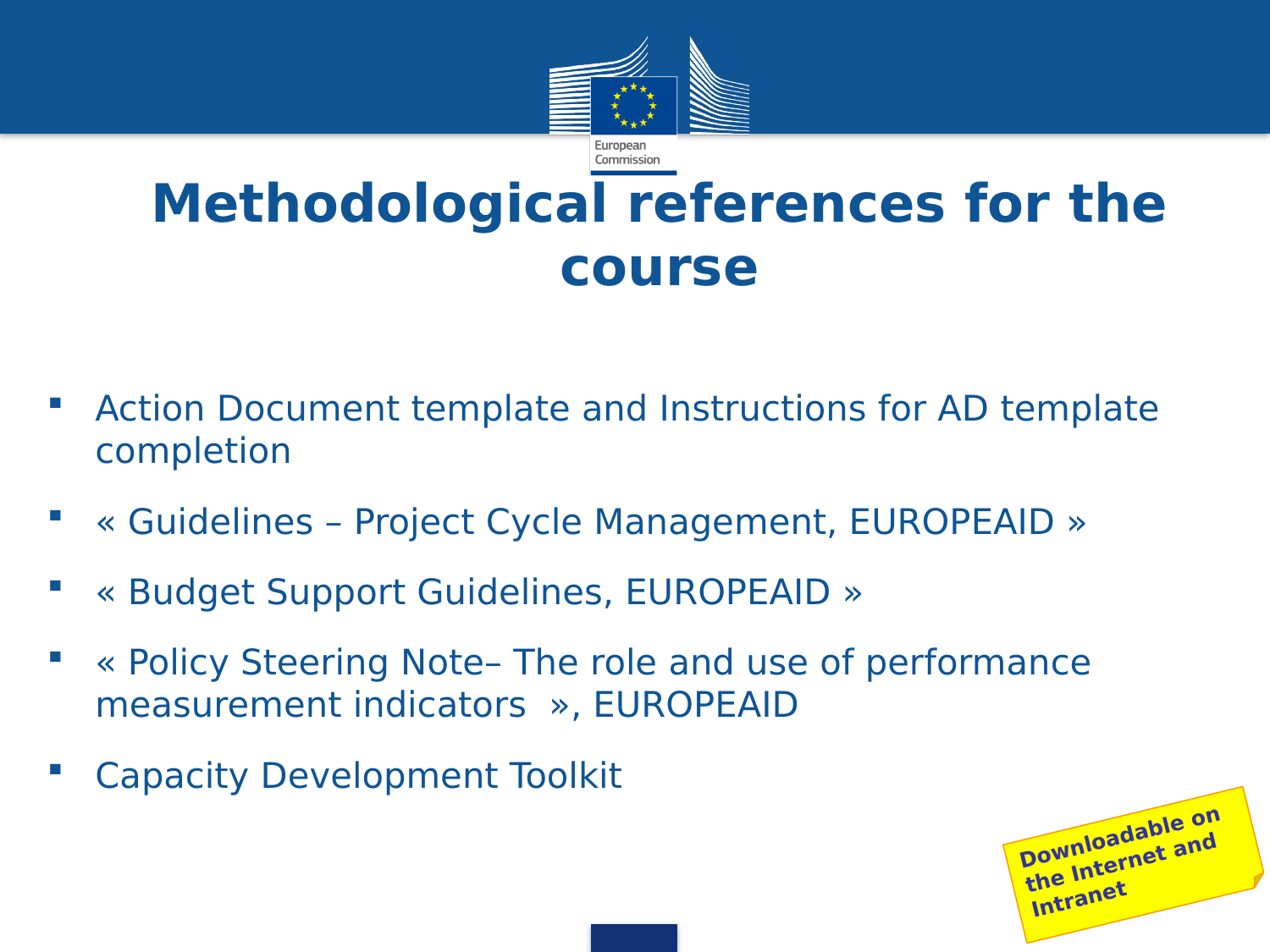

# Methodological references for the course
Action Document template and Instructions for AD template completion
« Guidelines – Project Cycle Management, EUROPEAID »
« Budget Support Guidelines, EUROPEAID »
« Policy Steering Note– The role and use of performance measurement indicators  », EUROPEAID
Capacity Development Toolkit
Downloadable on the Internet and Intranet
5